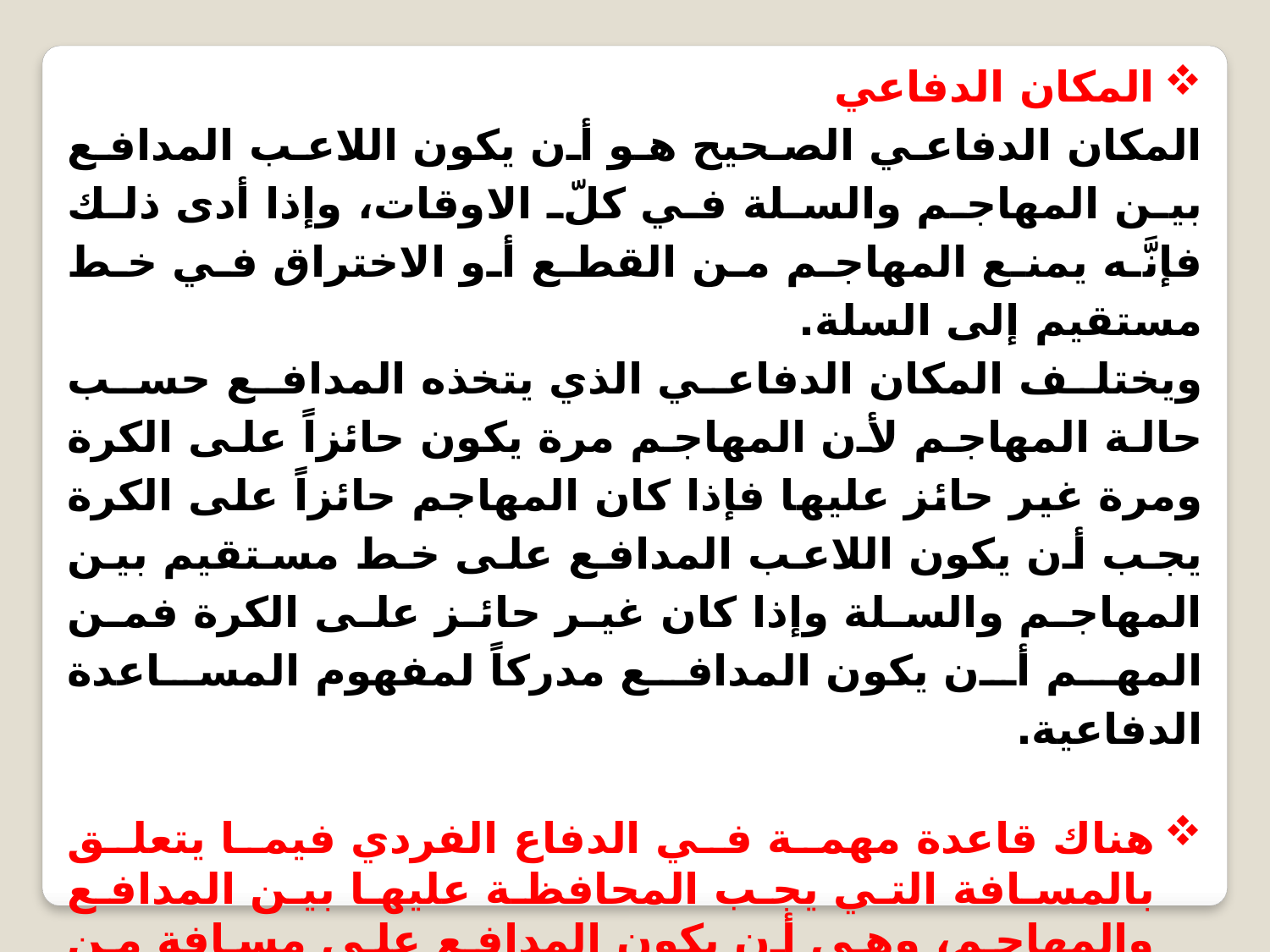

المكان الدفاعي
المكان الدفاعي الصحيح هو أن يكون اللاعب المدافع بين المهاجم والسلة في كلّ الاوقات، وإذا أدى ذلك فإنَّه يمنع المهاجم من القطع أو الاختراق في خط مستقيم إلى السلة.
ويختلف المكان الدفاعي الذي يتخذه المدافع حسب حالة المهاجم لأن المهاجم مرة يكون حائزاً على الكرة ومرة غير حائز عليها فإذا كان المهاجم حائزاً على الكرة يجب أن يكون اللاعب المدافع على خط مستقيم بين المهاجم والسلة وإذا كان غير حائز على الكرة فمن المهم أن يكون المدافع مدركاً لمفهوم المساعدة الدفاعية.

هناك قاعدة مهمة في الدفاع الفردي فيما يتعلق بالمسافة التي يجب المحافظة عليها بين المدافع والمهاجم، وهي أن يكون المدافع على مسافة من المنافس بالقدر الذي يكفي لمواجهة قدراته ومهاراته الحركية الهجومية، هذه المسافة يجب أن لا تكون قريبة بحيث تسمح للمهاجم السريع أن يهرب من الحراسة، وألّا تكون بعيدة بحيث تسمح للمهاجم بالتصويب أو التمرير أو الطبطبة بسهولة وحرية.